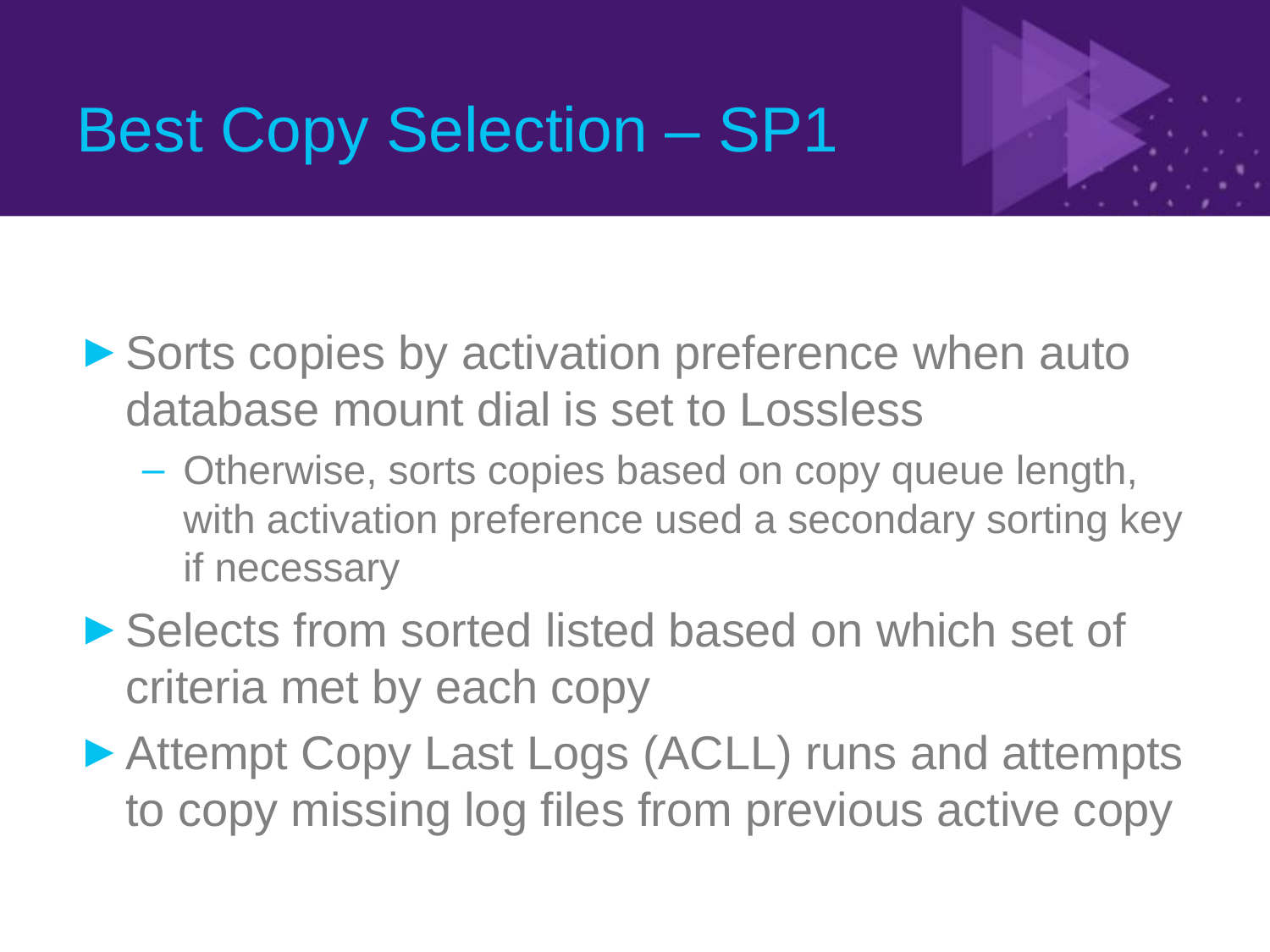

# Best Copy Selection – SP1
Sorts copies by activation preference when auto database mount dial is set to Lossless
Otherwise, sorts copies based on copy queue length, with activation preference used a secondary sorting key if necessary
Selects from sorted listed based on which set of criteria met by each copy
Attempt Copy Last Logs (ACLL) runs and attempts to copy missing log files from previous active copy